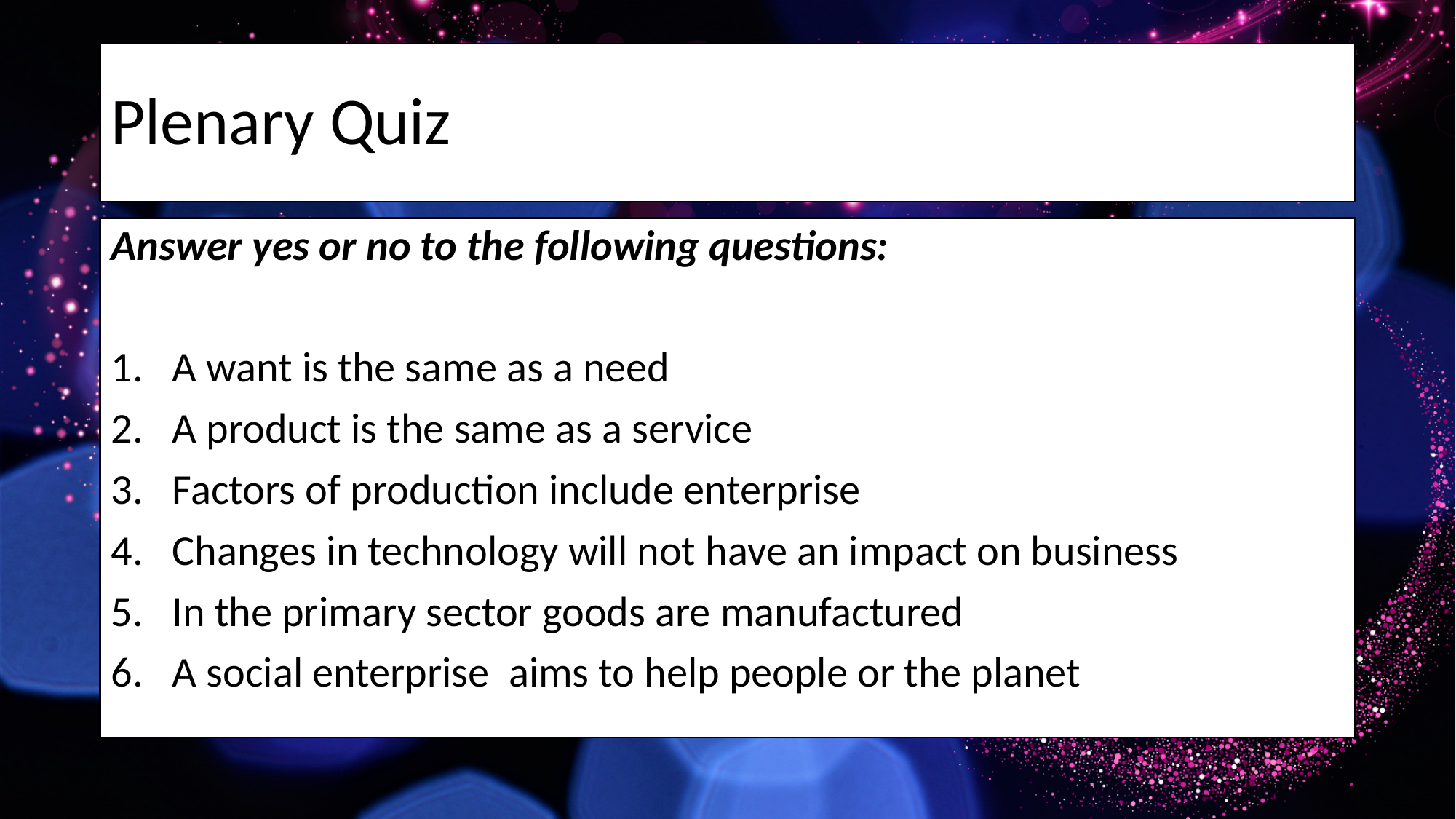

# Plenary Quiz
Answer yes or no to the following questions:

A want is the same as a need
A product is the same as a service
Factors of production include enterprise
Changes in technology will not have an impact on business
In the primary sector goods are manufactured
A social enterprise  aims to help people or the planet